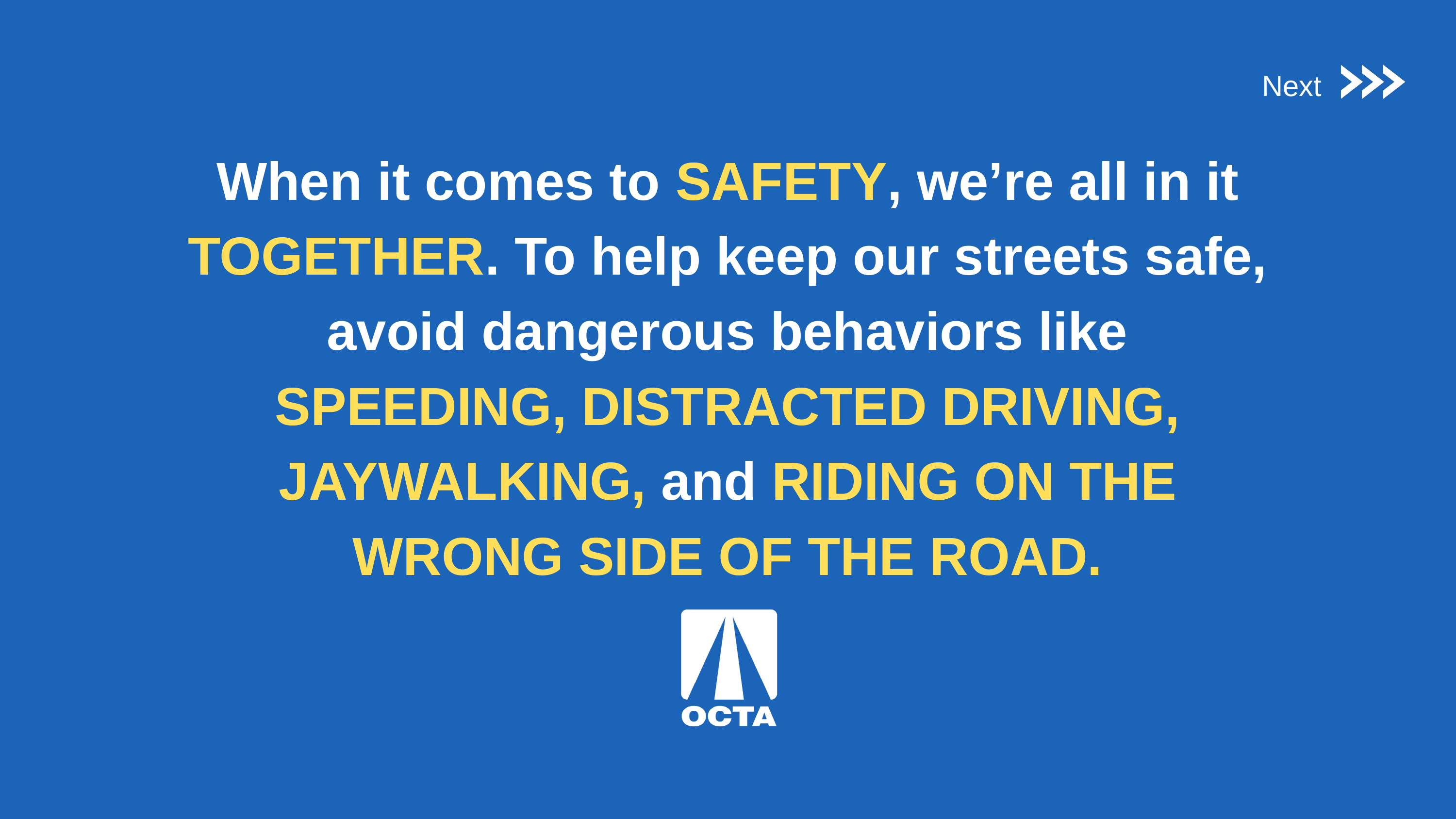

Next
When it comes to SAFETY, we’re all in it TOGETHER. To help keep our streets safe, avoid dangerous behaviors like SPEEDING, DISTRACTED DRIVING, JAYWALKING, and RIDING ON THE WRONG SIDE OF THE ROAD.